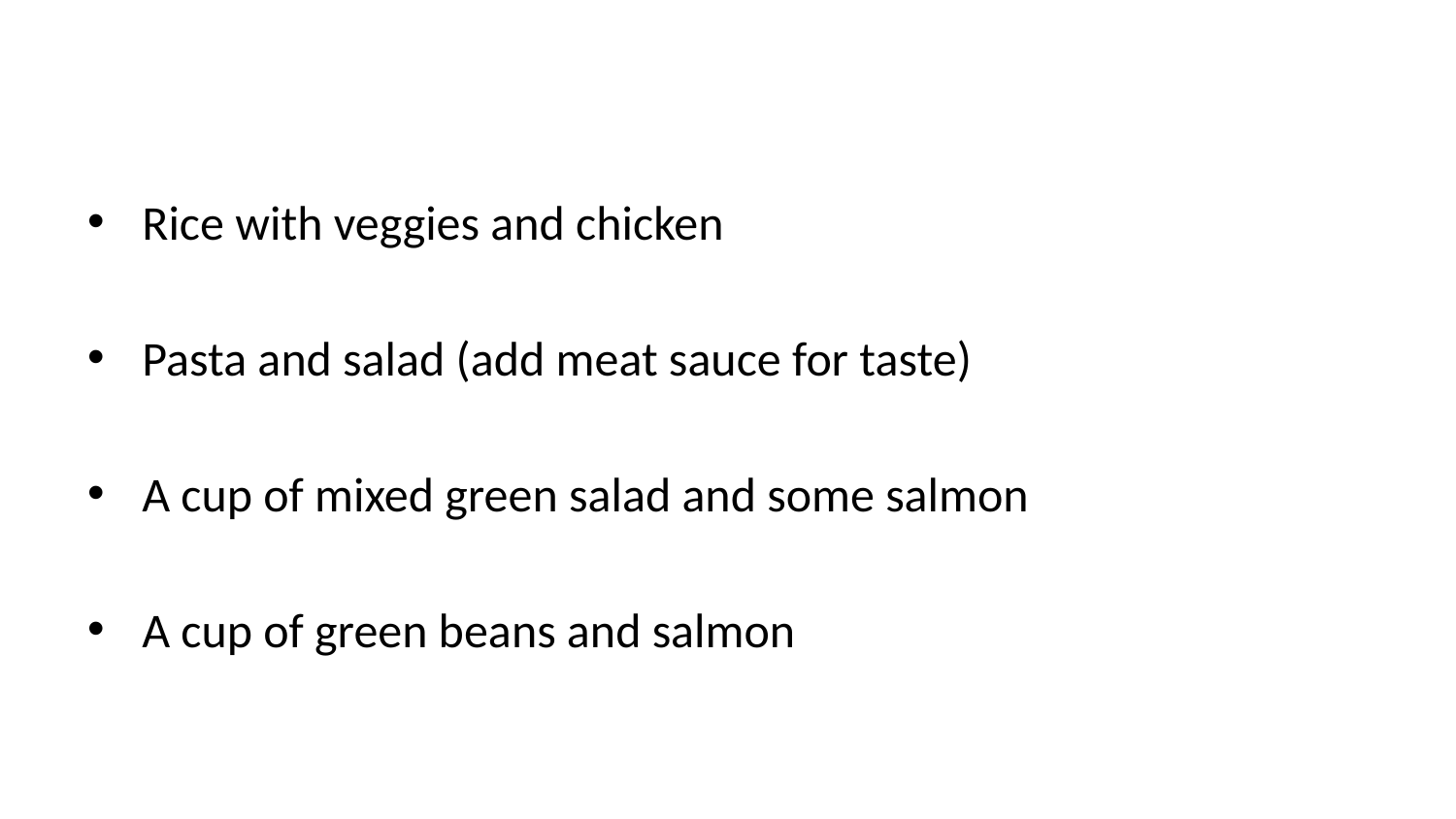

Rice with veggies and chicken

Pasta and salad (add meat sauce for taste)

A cup of mixed green salad and some salmon

A cup of green beans and salmon